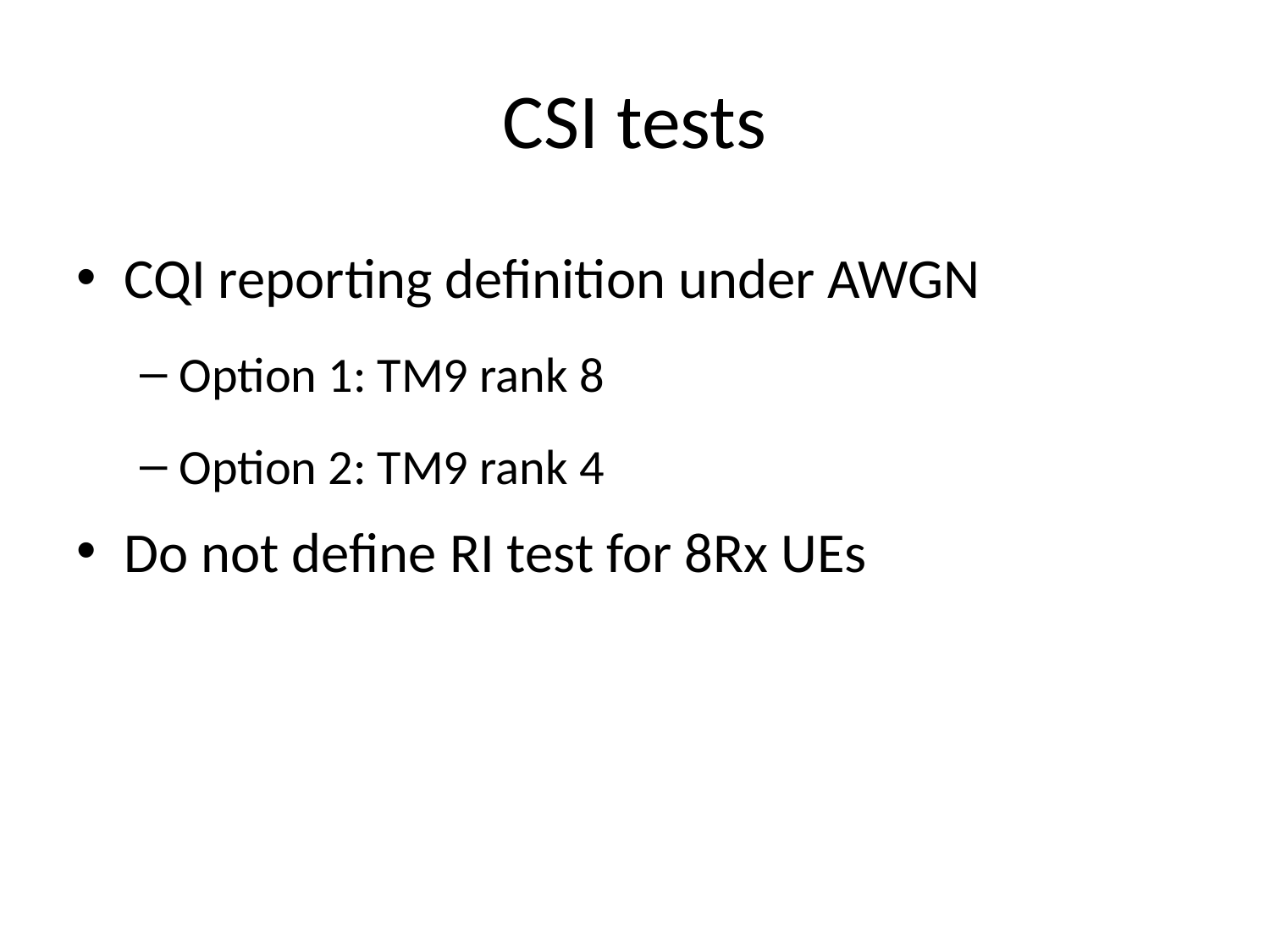

# CSI tests
CQI reporting definition under AWGN
Option 1: TM9 rank 8
Option 2: TM9 rank 4
Do not define RI test for 8Rx UEs